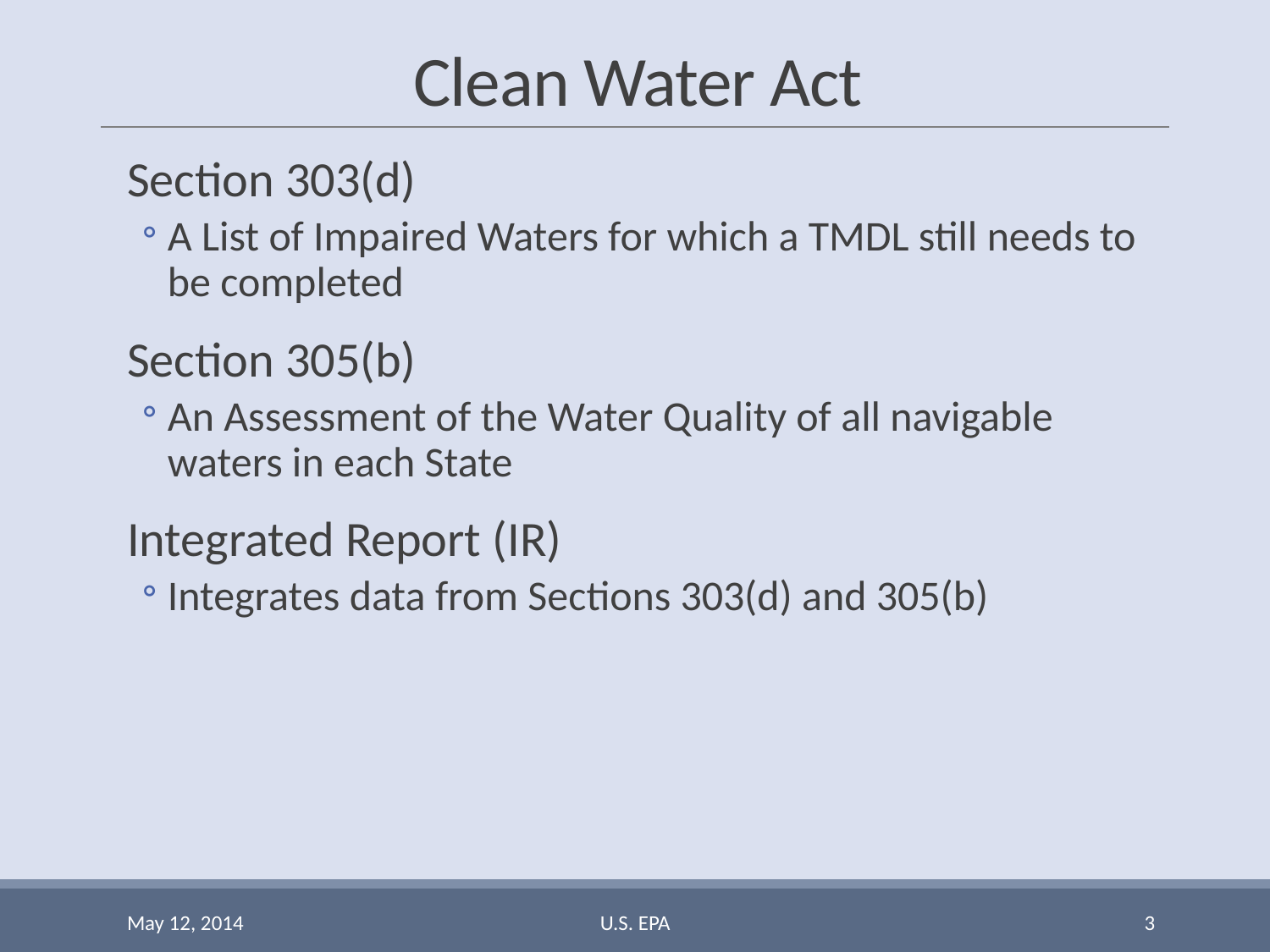

# Clean Water Act
Section 303(d)
A List of Impaired Waters for which a TMDL still needs to be completed
Section 305(b)
An Assessment of the Water Quality of all navigable waters in each State
Integrated Report (IR)
Integrates data from Sections 303(d) and 305(b)
May 12, 2014
U.S. EPA
3